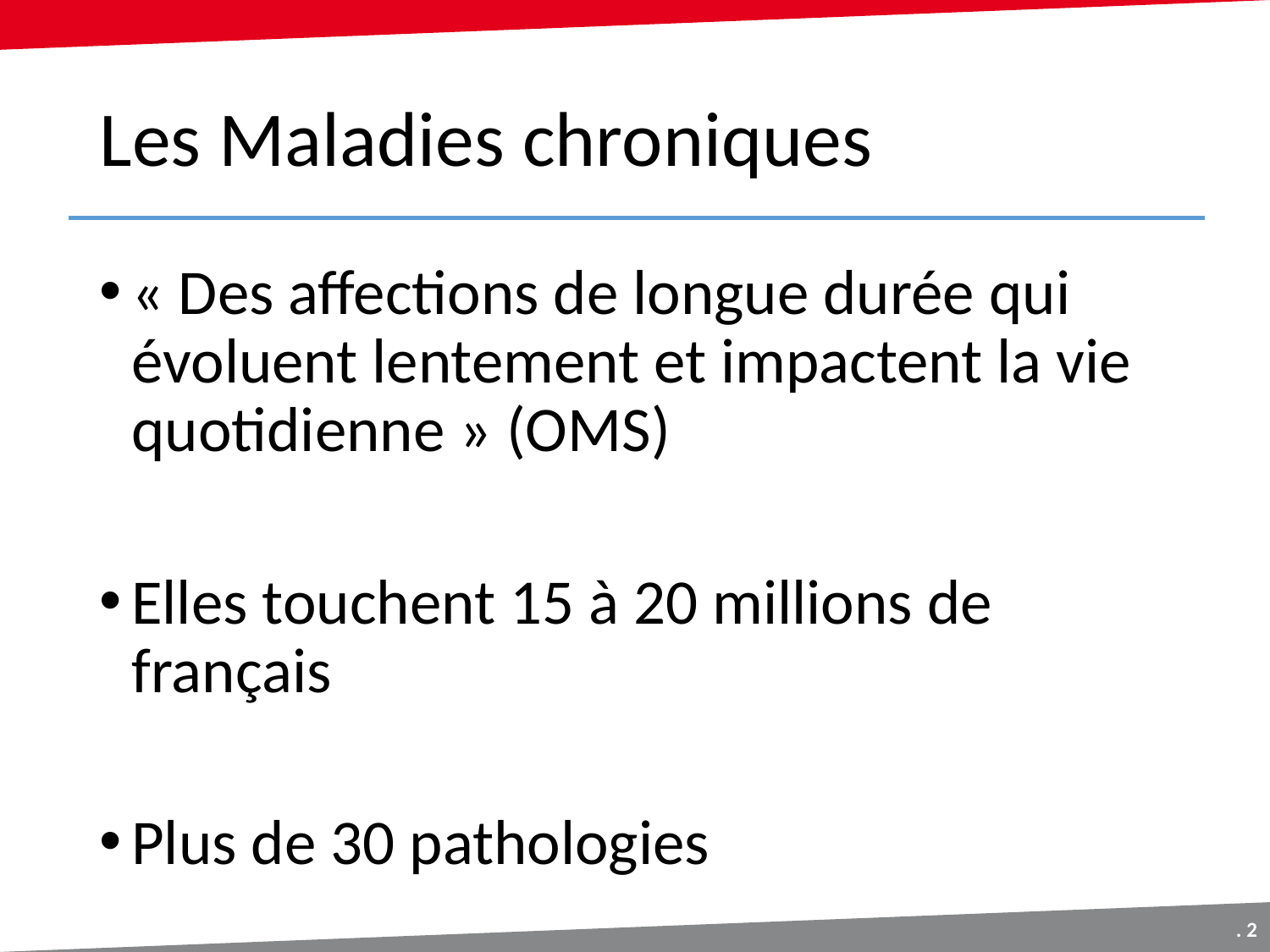

# Les Maladies chroniques
« Des affections de longue durée qui évoluent lentement et impactent la vie quotidienne » (OMS)

Elles touchent 15 à 20 millions de français

Plus de 30 pathologies
. 2